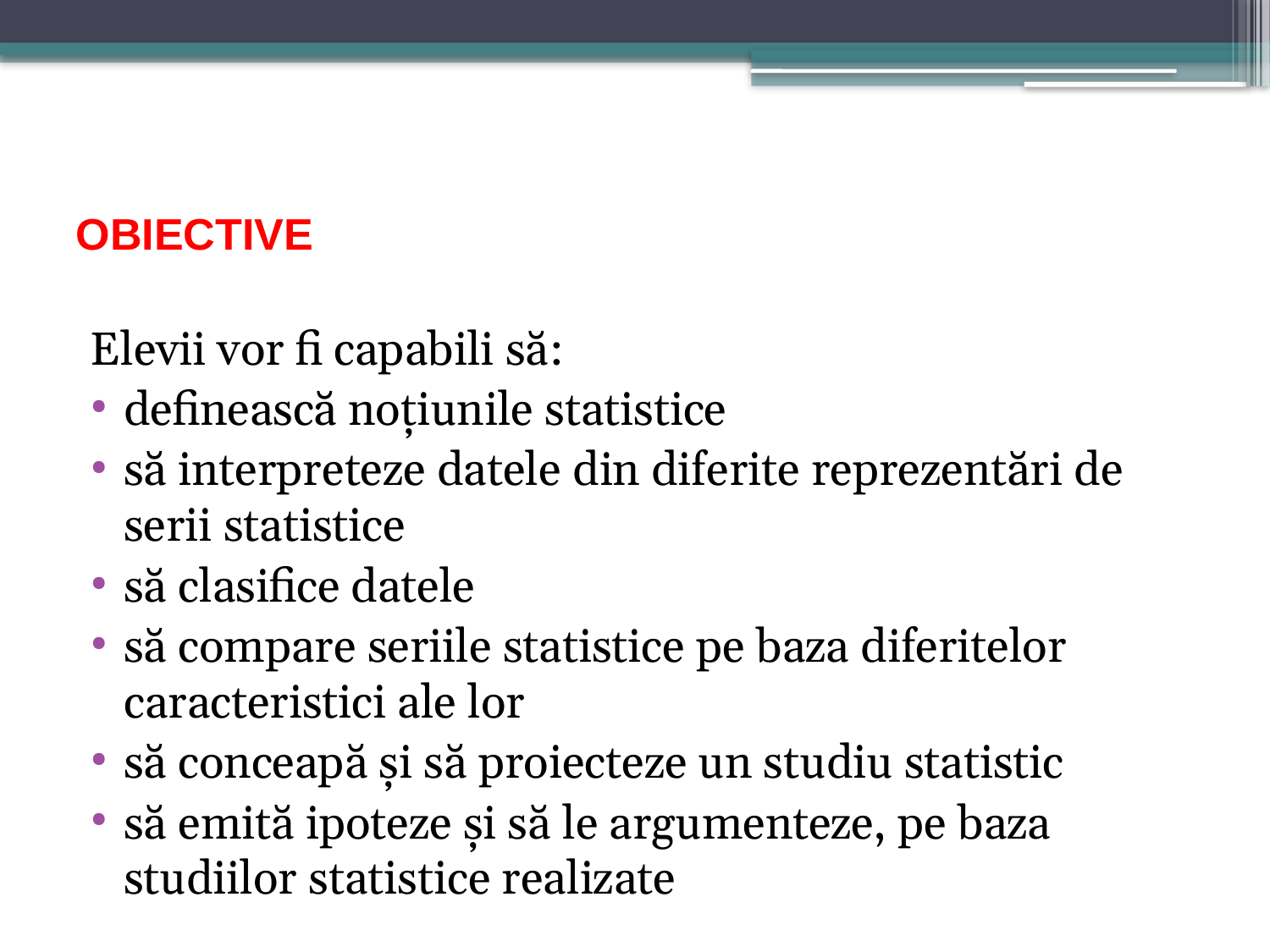

# OBIECTIVE
Elevii vor fi capabili să:
definească noţiunile statistice
să interpreteze datele din diferite reprezentări de serii statistice
să clasifice datele
să compare seriile statistice pe baza diferitelor caracteristici ale lor
să conceapă şi să proiecteze un studiu statistic
să emită ipoteze şi să le argumenteze, pe baza studiilor statistice realizate